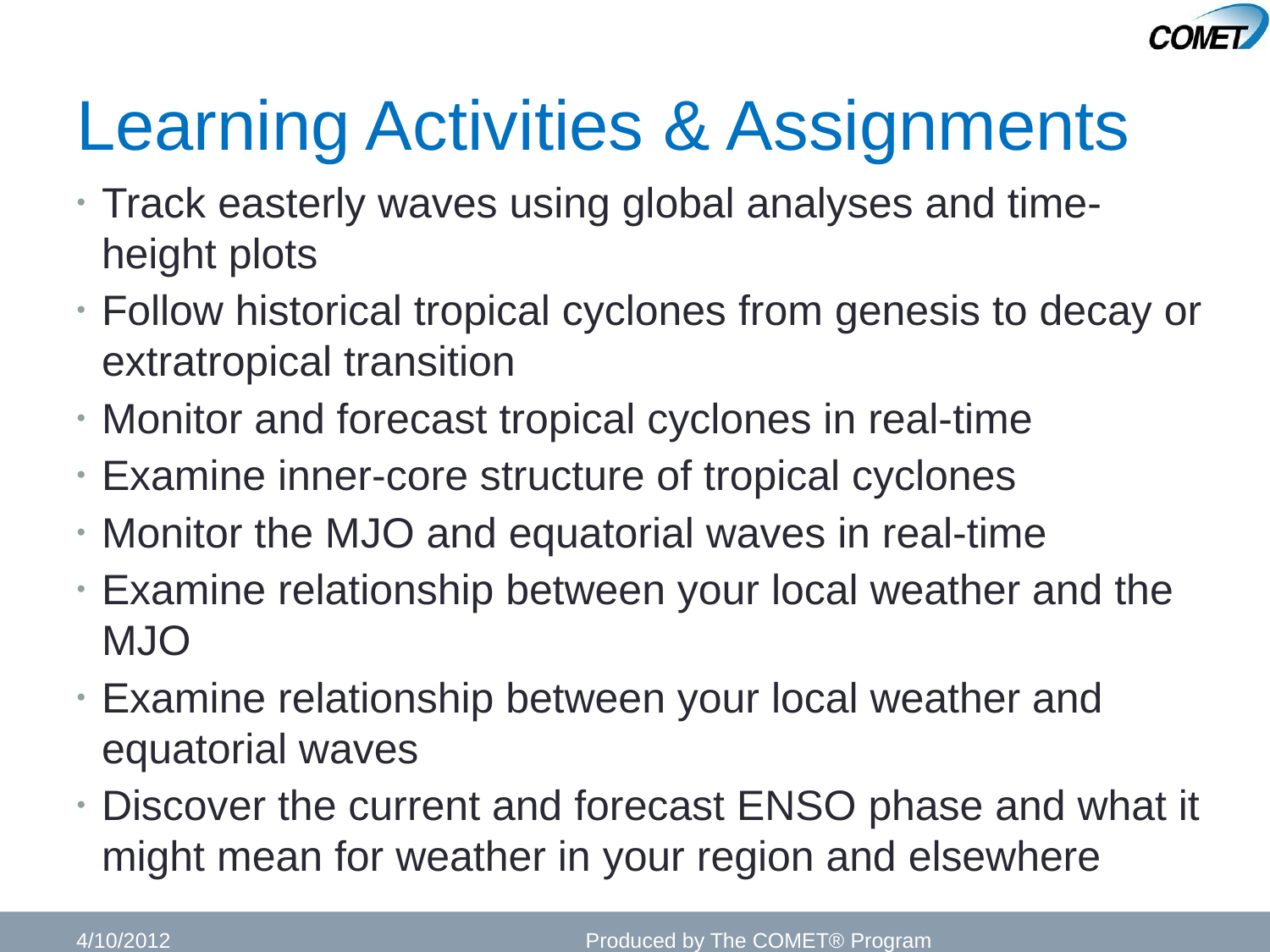

# Learning Activities & Assignments
Track easterly waves using global analyses and time-height plots
Follow historical tropical cyclones from genesis to decay or extratropical transition
Monitor and forecast tropical cyclones in real-time
Examine inner-core structure of tropical cyclones
Monitor the MJO and equatorial waves in real-time
Examine relationship between your local weather and the MJO
Examine relationship between your local weather and equatorial waves
Discover the current and forecast ENSO phase and what it might mean for weather in your region and elsewhere

4/10/2012
Produced by The COMET® Program